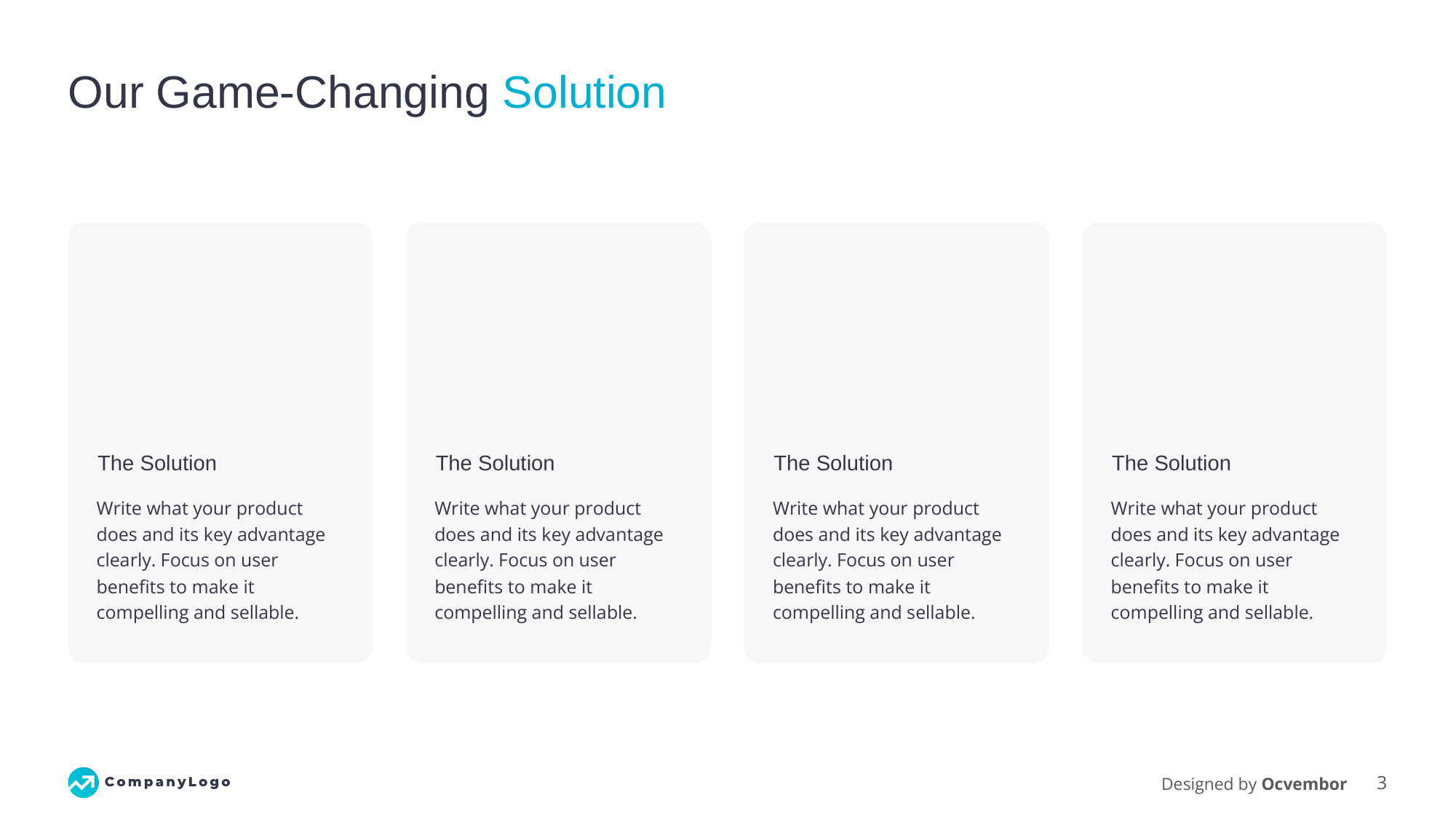

# Our Game-Changing Solution

The Solution
The Solution
The Solution
The Solution
Write what your product does and its key advantage clearly. Focus on user benefits to make it compelling and sellable.
Write what your product does and its key advantage clearly. Focus on user benefits to make it compelling and sellable.
Write what your product does and its key advantage clearly. Focus on user benefits to make it compelling and sellable.
Write what your product does and its key advantage clearly. Focus on user benefits to make it compelling and sellable.